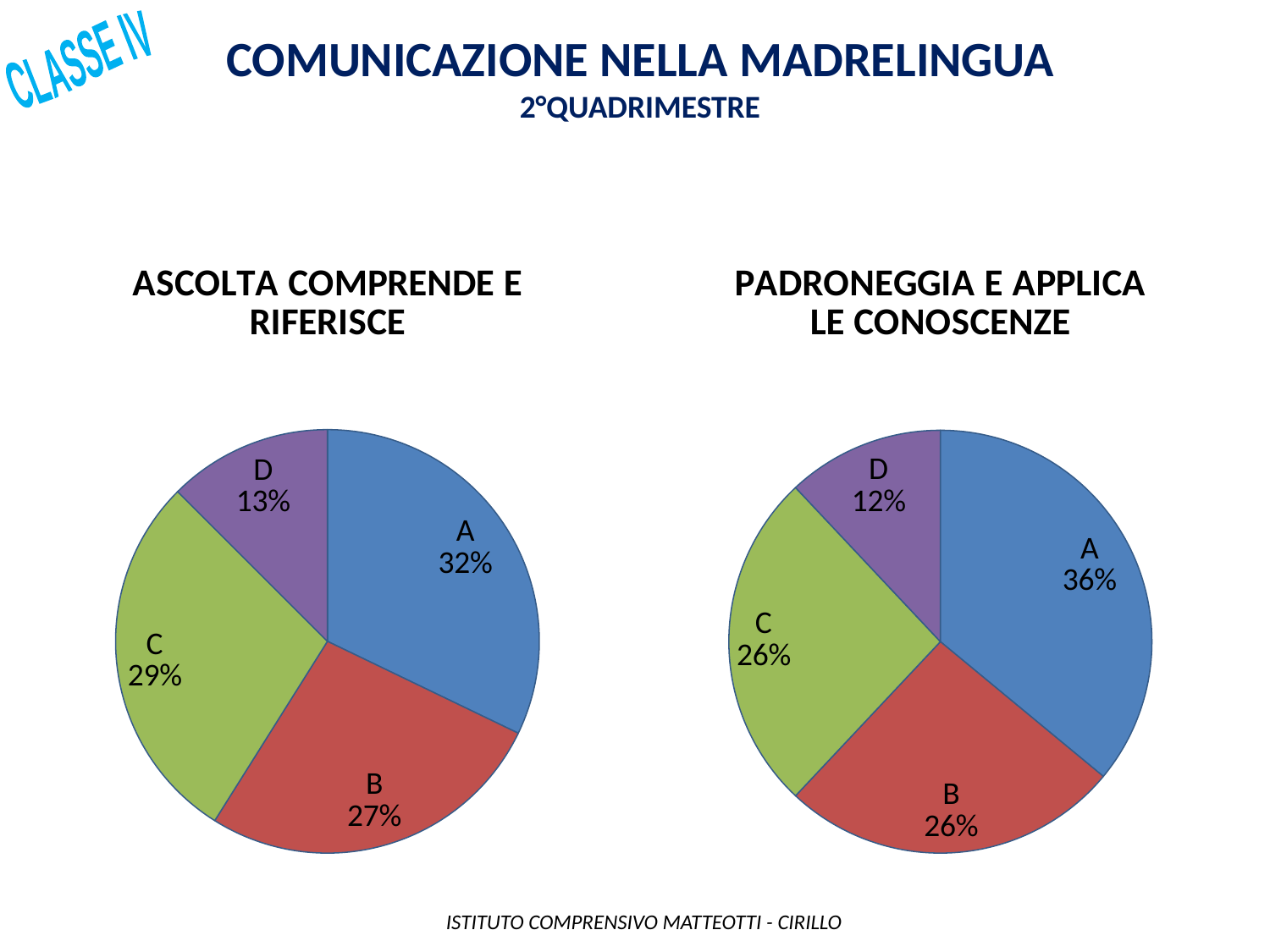

Comunicazione nella madrelingua
2°QUADRIMESTRE
CLASSE IV

### Chart: ASCOLTA COMPRENDE E RIFERISCE

| Category |  |
|---|---|
| A | 18.0 |
| B | 15.0 |
| C | 16.0 |
| D | 7.0 |

### Chart: PADRONEGGIA E APPLICA LE CONOSCENZE

| Category |  |
|---|---|
| A | 18.0 |
| B | 13.0 |
| C | 13.0 |
| D | 6.0 |
 ISTITUTO COMPRENSIVO MATTEOTTI - CIRILLO